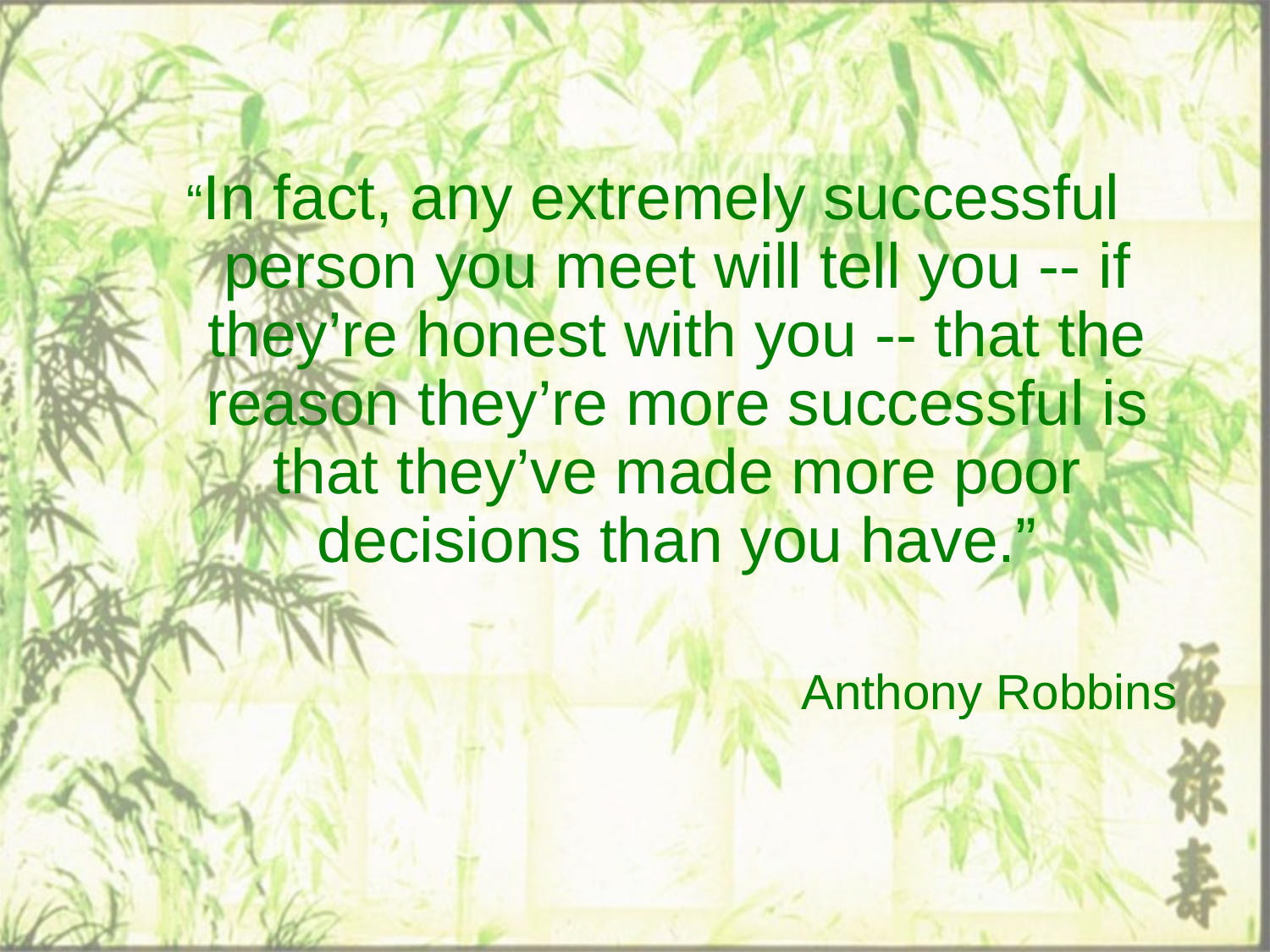

“In fact, any extremely successful person you meet will tell you -- if they’re honest with you -- that the reason they’re more successful is that they’ve made more poor decisions than you have.”

Anthony Robbins